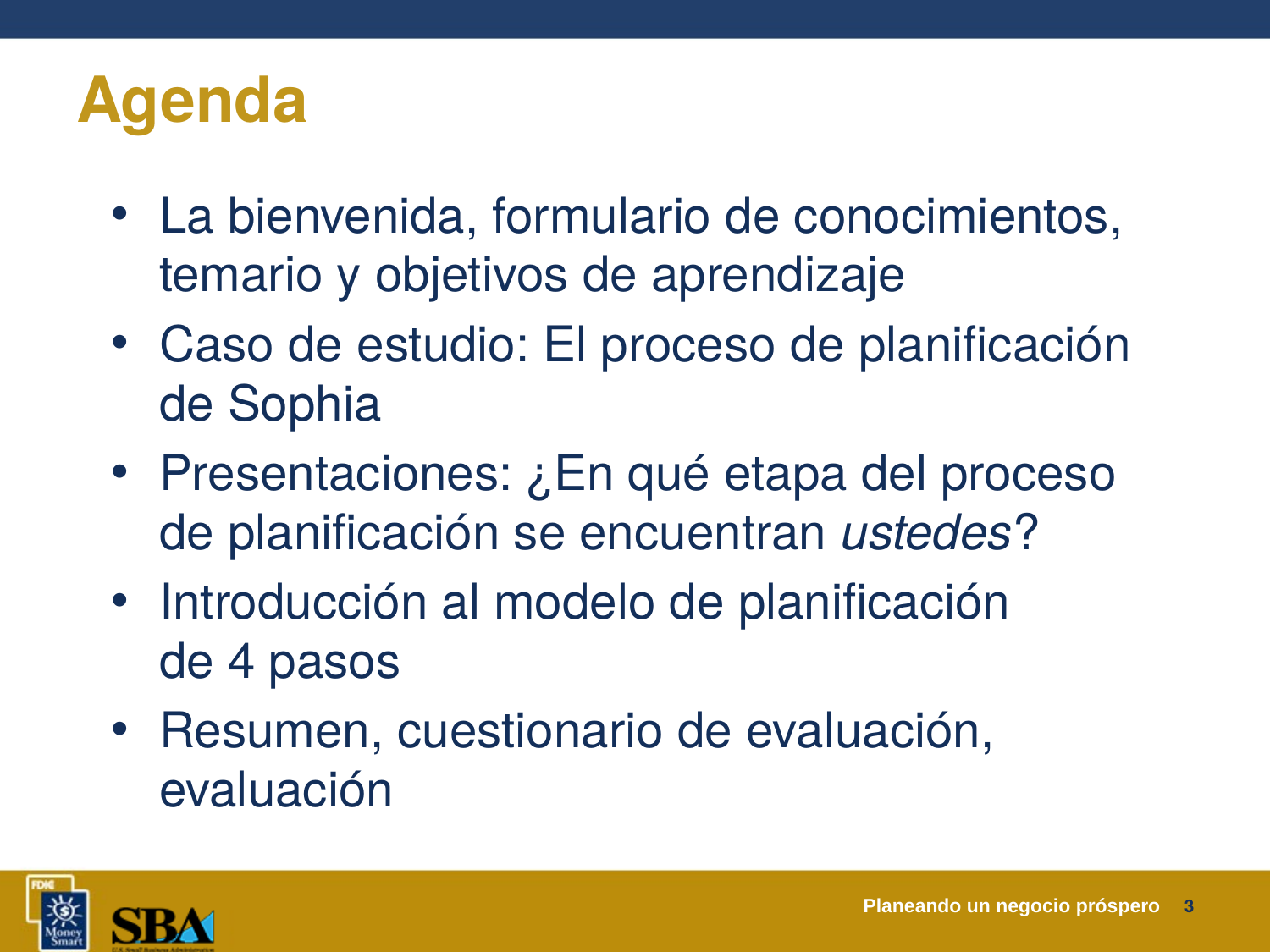

# Agenda
La bienvenida, formulario de conocimientos, temario y objetivos de aprendizaje
Caso de estudio: El proceso de planificación de Sophia
Presentaciones: ¿En qué etapa del proceso de planificación se encuentran ustedes?
Introducción al modelo de planificación
de 4 pasos
Resumen, cuestionario de evaluación, evaluación